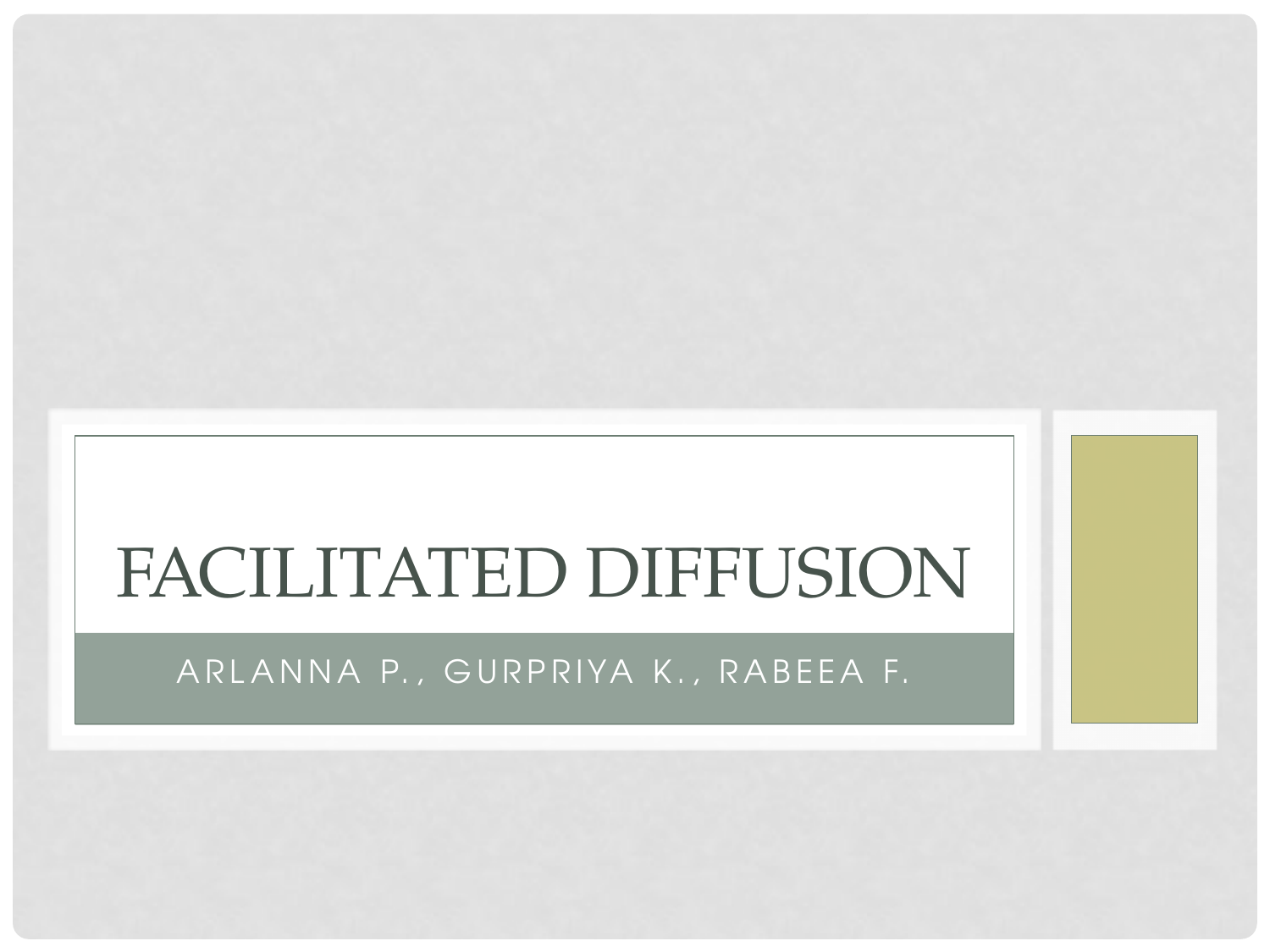

# Facilitated Diffusion
Arlanna p., gurpriya k., Rabeea f.